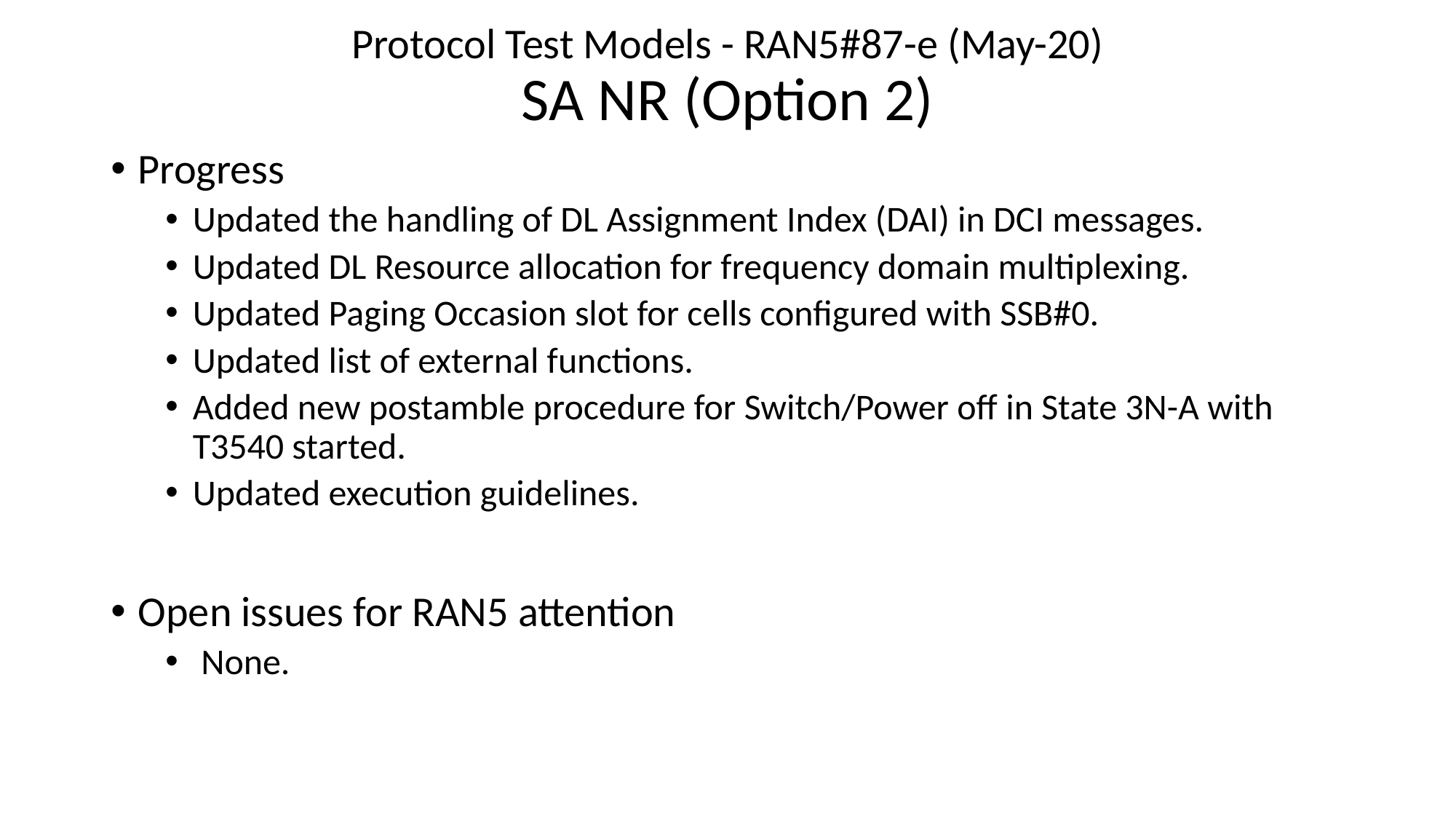

# Protocol Test Models - RAN5#87-e (May-20) SA NR (Option 2)
Progress
Updated the handling of DL Assignment Index (DAI) in DCI messages.
Updated DL Resource allocation for frequency domain multiplexing.
Updated Paging Occasion slot for cells configured with SSB#0.
Updated list of external functions.
Added new postamble procedure for Switch/Power off in State 3N-A with T3540 started.
Updated execution guidelines.

Open issues for RAN5 attention
 None.